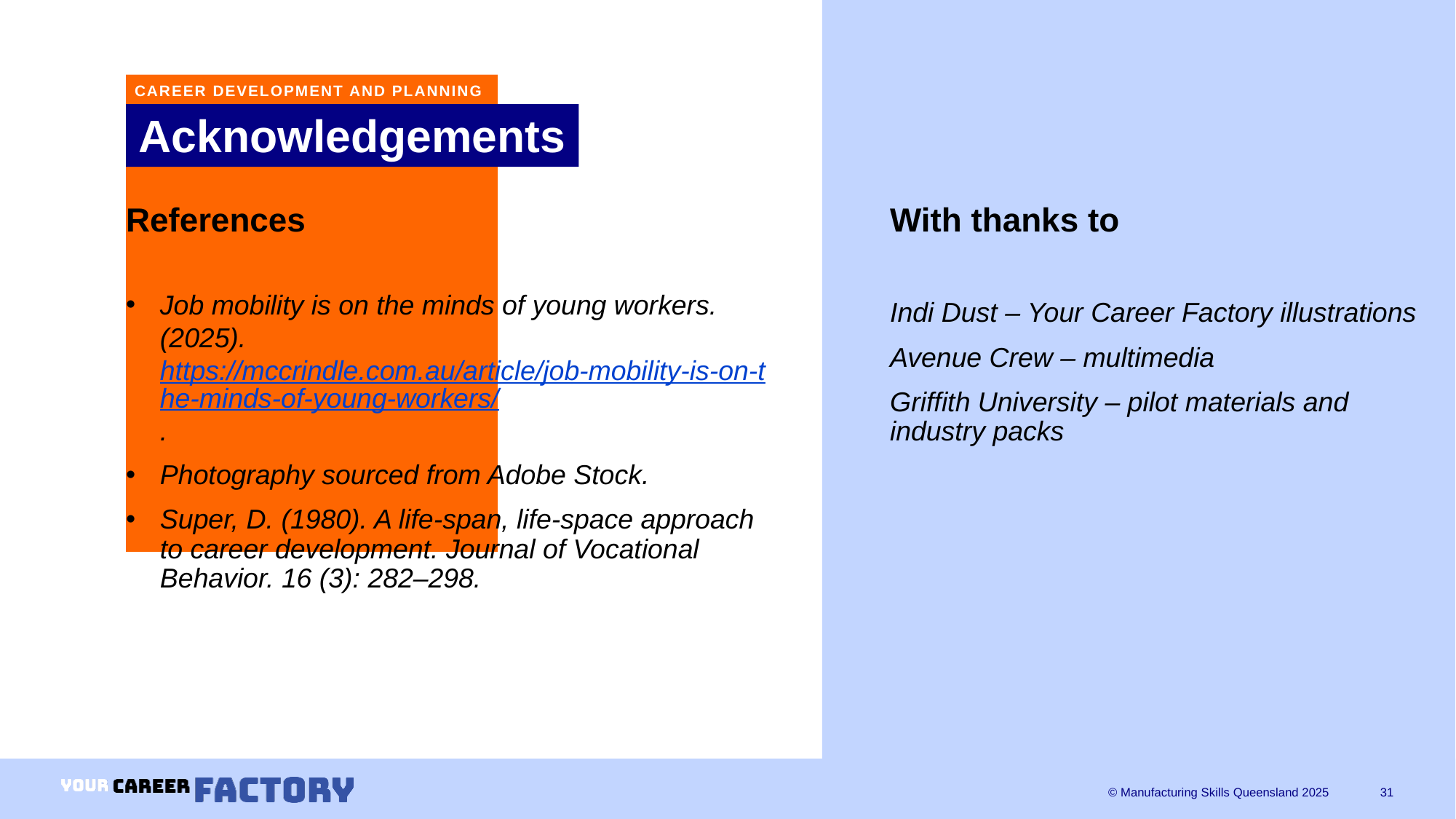

CAREER DEVELOPMENT AND PLANNING
# Acknowledgements
With thanks to

Indi Dust – Your Career Factory illustrations
Avenue Crew – multimedia
Griffith University – pilot materials and industry packs
References
Job mobility is on the minds of young workers. (2025). https://mccrindle.com.au/article/job-mobility-is-on-the-minds-of-young-workers/.
Photography sourced from Adobe Stock.
Super, D. (1980). A life-span, life-space approach to career development. Journal of Vocational Behavior. 16 (3): 282–298.